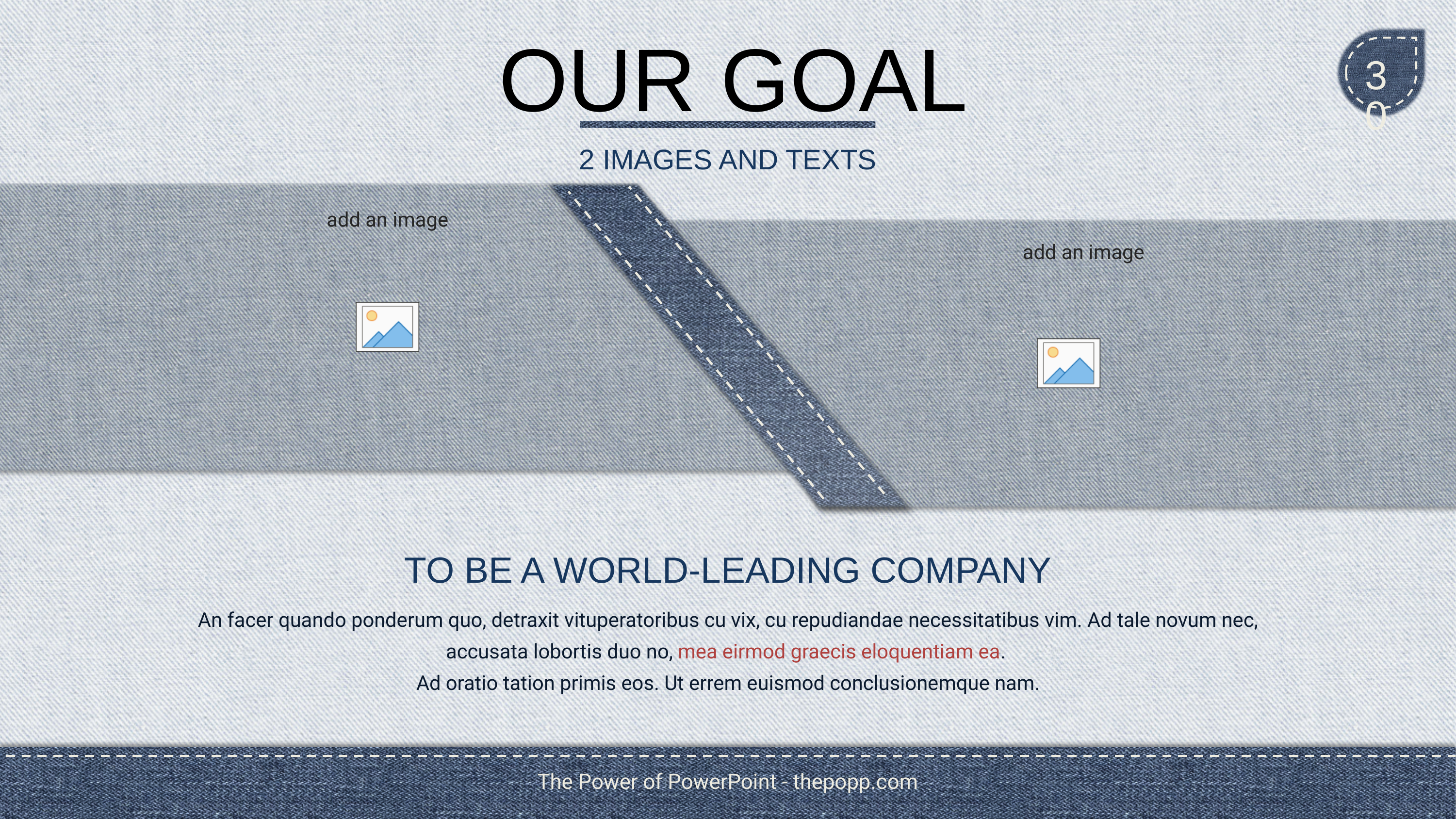

# OUR GOAL
30
2 IMAGES AND TEXTS

TO BE A WORLD-LEADING COMPANY
An facer quando ponderum quo, detraxit vituperatoribus cu vix, cu repudiandae necessitatibus vim. Ad tale novum nec, accusata lobortis duo no, mea eirmod graecis eloquentiam ea.
Ad oratio tation primis eos. Ut errem euismod conclusionemque nam.
The Power of PowerPoint - thepopp.com